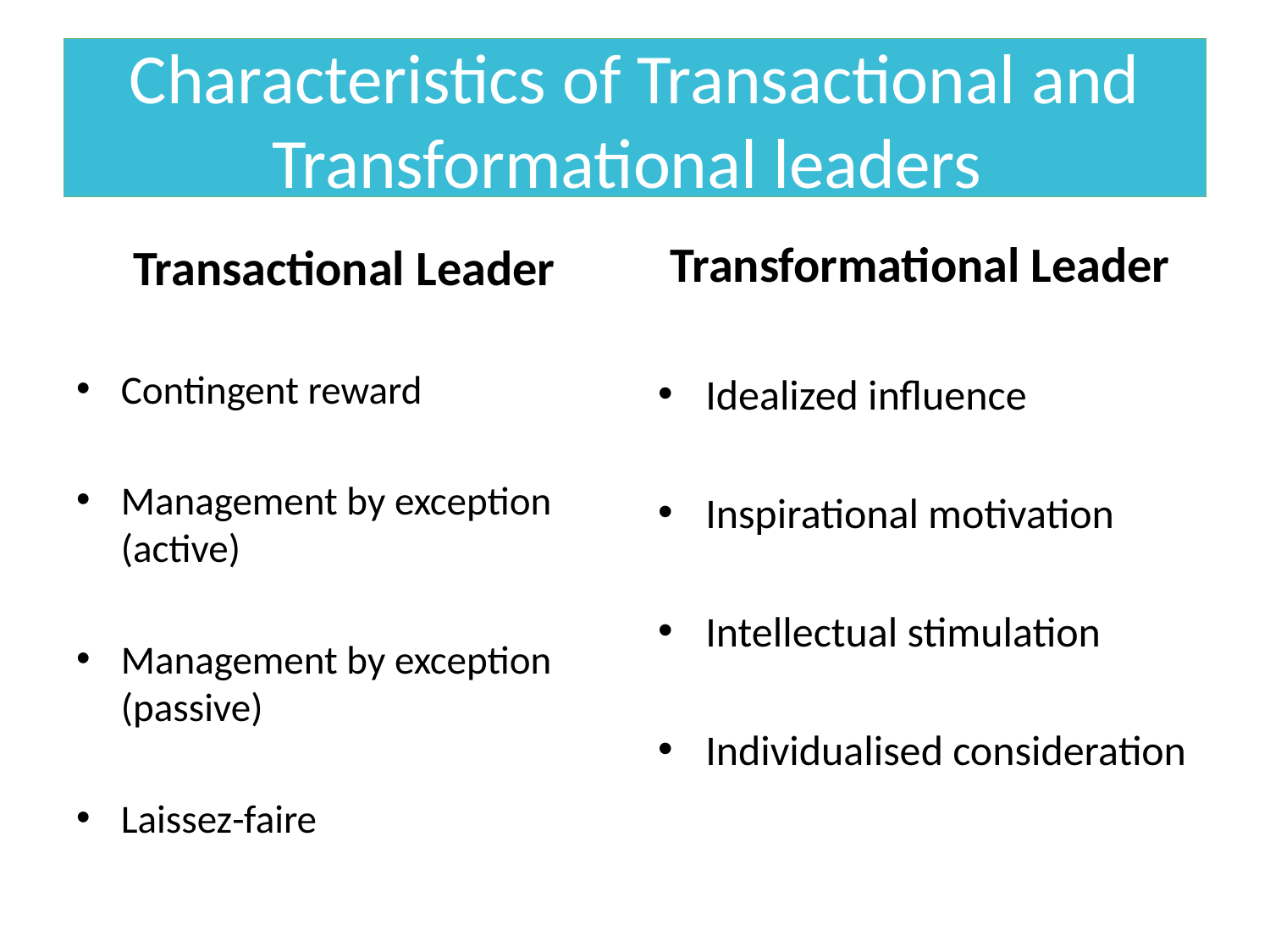

# Characteristics of Transactional and Transformational leaders
Transformational Leader
Transactional Leader

Contingent reward

Management by exception (active)

Management by exception (passive)

Laissez-faire

Idealized influence

Inspirational motivation

Intellectual stimulation

Individualised consideration